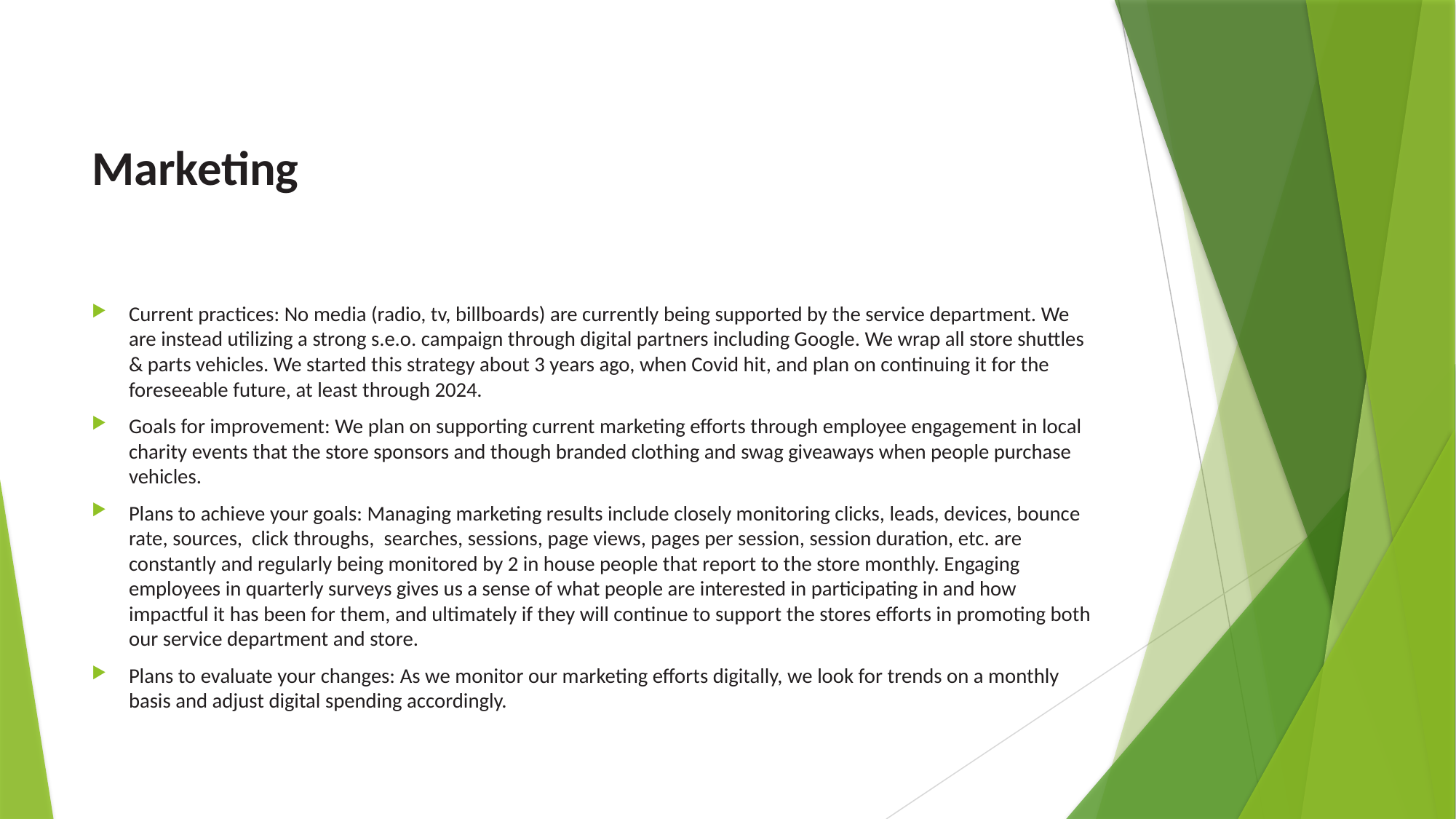

# Marketing

Current practices: No media (radio, tv, billboards) are currently being supported by the service department. We are instead utilizing a strong s.e.o. campaign through digital partners including Google. We wrap all store shuttles & parts vehicles. We started this strategy about 3 years ago, when Covid hit, and plan on continuing it for the foreseeable future, at least through 2024.
Goals for improvement: We plan on supporting current marketing efforts through employee engagement in local charity events that the store sponsors and though branded clothing and swag giveaways when people purchase vehicles.
Plans to achieve your goals: Managing marketing results include closely monitoring clicks, leads, devices, bounce rate, sources,  click throughs,  searches, sessions, page views, pages per session, session duration, etc. are constantly and regularly being monitored by 2 in house people that report to the store monthly. Engaging employees in quarterly surveys gives us a sense of what people are interested in participating in and how impactful it has been for them, and ultimately if they will continue to support the stores efforts in promoting both our service department and store.
Plans to evaluate your changes: As we monitor our marketing efforts digitally, we look for trends on a monthly basis and adjust digital spending accordingly.